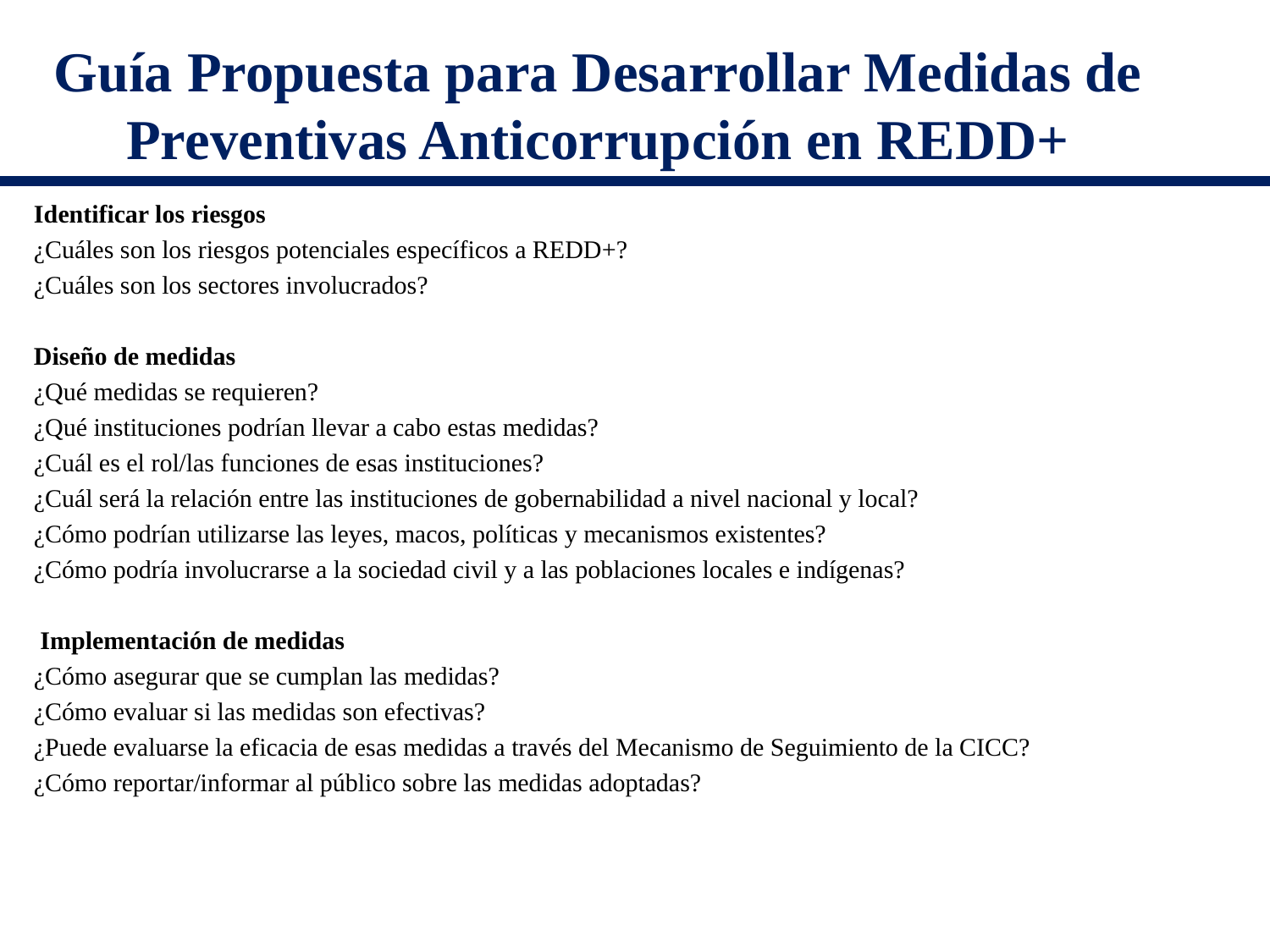

# Guía Propuesta para Desarrollar Medidas de Preventivas Anticorrupción en REDD+

Identificar los riesgos
¿Cuáles son los riesgos potenciales específicos a REDD+?
¿Cuáles son los sectores involucrados?

Diseño de medidas
¿Qué medidas se requieren?
¿Qué instituciones podrían llevar a cabo estas medidas?
¿Cuál es el rol/las funciones de esas instituciones?
¿Cuál será la relación entre las instituciones de gobernabilidad a nivel nacional y local?
¿Cómo podrían utilizarse las leyes, macos, políticas y mecanismos existentes?
¿Cómo podría involucrarse a la sociedad civil y a las poblaciones locales e indígenas?

 Implementación de medidas
¿Cómo asegurar que se cumplan las medidas?
¿Cómo evaluar si las medidas son efectivas?
¿Puede evaluarse la eficacia de esas medidas a través del Mecanismo de Seguimiento de la CICC?
¿Cómo reportar/informar al público sobre las medidas adoptadas?